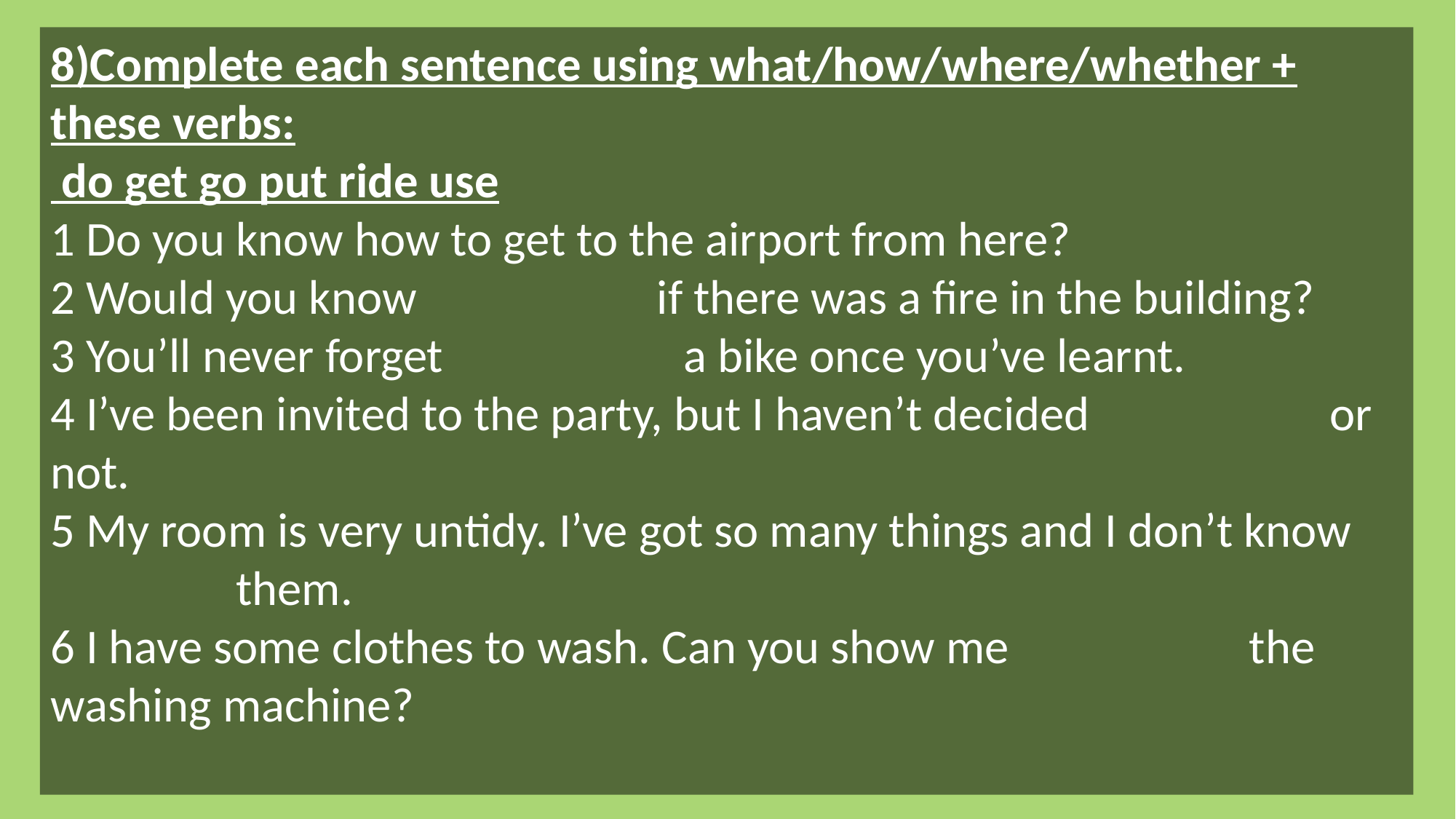

8)Complete each sentence using what/how/where/whether + these verbs:
 do get go put ride use
1 Do you know how to get to the airport from here?
2 Would you know                      if there was a fire in the building?
3 You’ll never forget                      a bike once you’ve learnt.
4 I’ve been invited to the party, but I haven’t decided                      or not.
5 My room is very untidy. I’ve got so many things and I don’t know                      them.
6 I have some clothes to wash. Can you show me                      the washing machine?